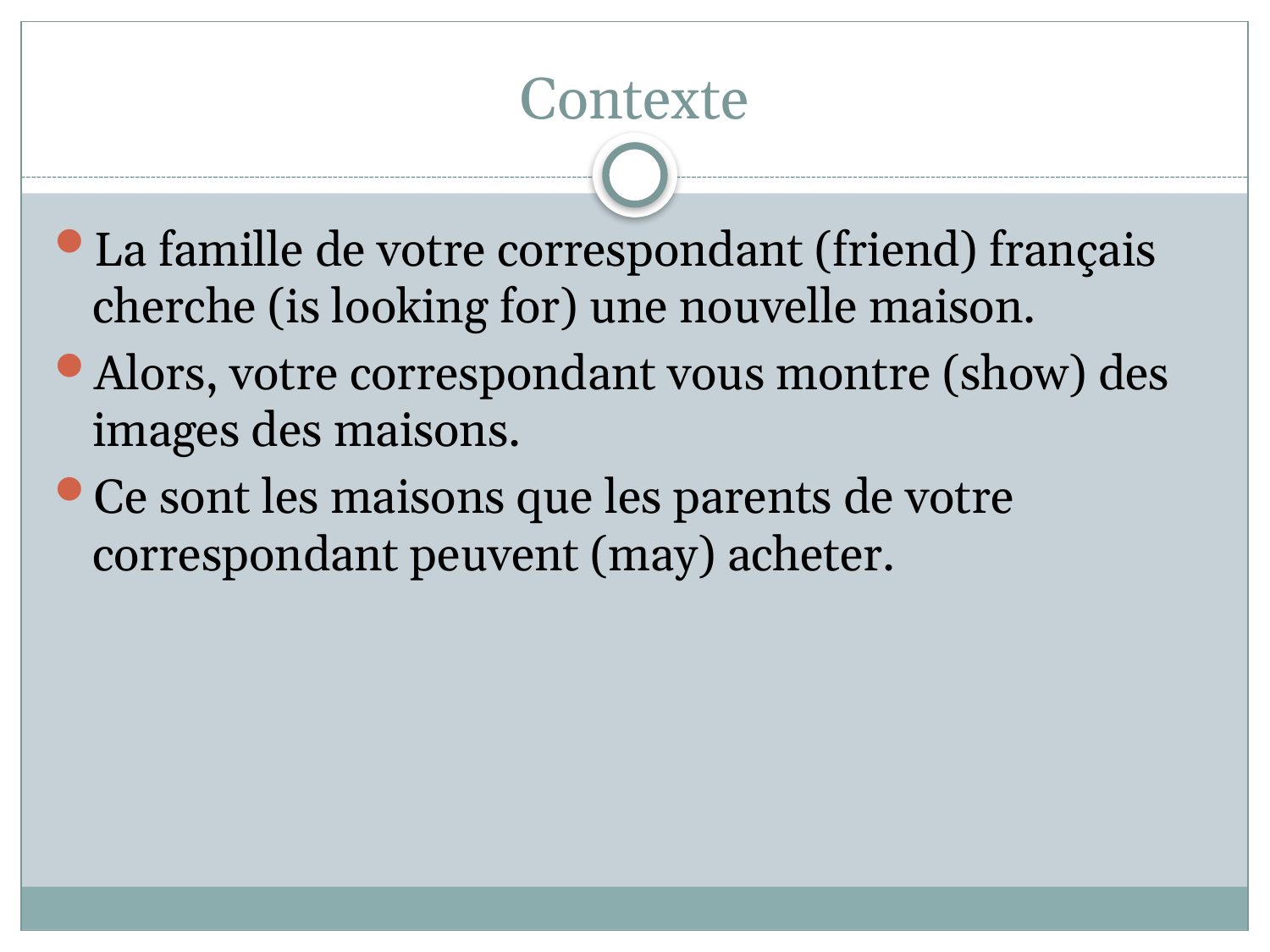

# Contexte
La famille de votre correspondant (friend) français cherche (is looking for) une nouvelle maison.
Alors, votre correspondant vous montre (show) des images des maisons.
Ce sont les maisons que les parents de votre correspondant peuvent (may) acheter.